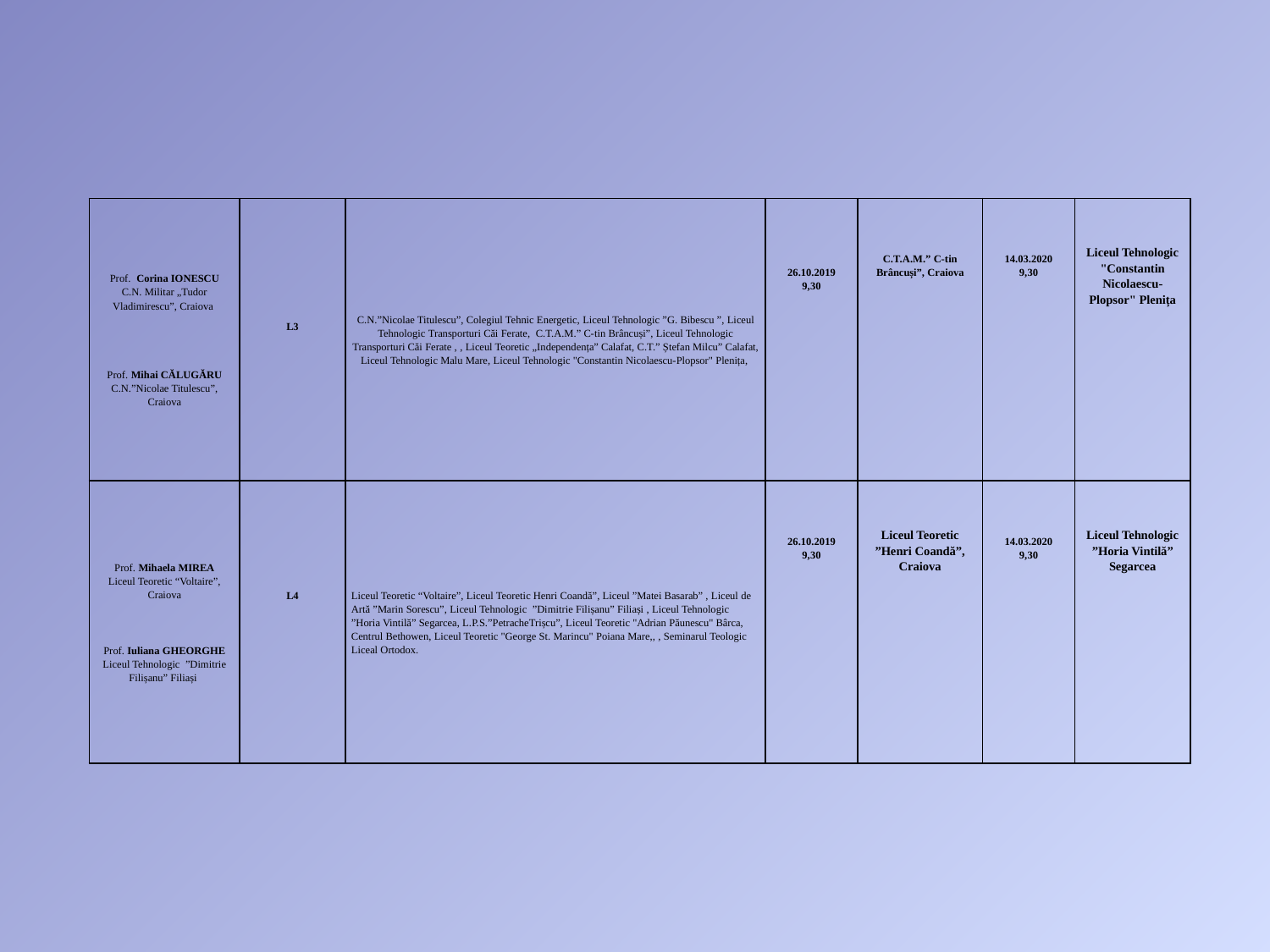

| Prof. Corina IONESCU C.N. Militar „Tudor Vladimirescu”, Craiova Prof. Mihai CĂLUGĂRU C.N.”Nicolae Titulescu”, Craiova | L3 | C.N.”Nicolae Titulescu”, Colegiul Tehnic Energetic, Liceul Tehnologic ”G. Bibescu ”, Liceul Tehnologic Transporturi Căi Ferate, C.T.A.M.” C-tin Brâncuși”, Liceul Tehnologic Transporturi Căi Ferate , , Liceul Teoretic „Independența” Calafat, C.T.” Ștefan Milcu” Calafat, Liceul Tehnologic Malu Mare, Liceul Tehnologic "Constantin Nicolaescu-Plopsor" Plenița, | 26.10.2019 9,30 | C.T.A.M.” C-tin Brâncuși”, Craiova | 14.03.2020 9,30 | Liceul Tehnologic "Constantin Nicolaescu-Plopsor" Plenița |
| --- | --- | --- | --- | --- | --- | --- |
| Prof. Mihaela MIREA Liceul Teoretic “Voltaire”, Craiova Prof. Iuliana GHEORGHE Liceul Tehnologic ”Dimitrie Filișanu” Filiași | L4 | Liceul Teoretic “Voltaire”, Liceul Teoretic Henri Coandă”, Liceul ”Matei Basarab” , Liceul de Artă ”Marin Sorescu”, Liceul Tehnologic ”Dimitrie Filișanu” Filiași , Liceul Tehnologic ”Horia Vintilă” Segarcea, L.P.S.”PetracheTrișcu”, Liceul Teoretic "Adrian Păunescu" Bârca, Centrul Bethowen, Liceul Teoretic "George St. Marincu" Poiana Mare,, , Seminarul Teologic Liceal Ortodox. | 26.10.2019 9,30 | Liceul Teoretic ”Henri Coandă”, Craiova | 14.03.2020 9,30 | Liceul Tehnologic ”Horia Vintilă” Segarcea |